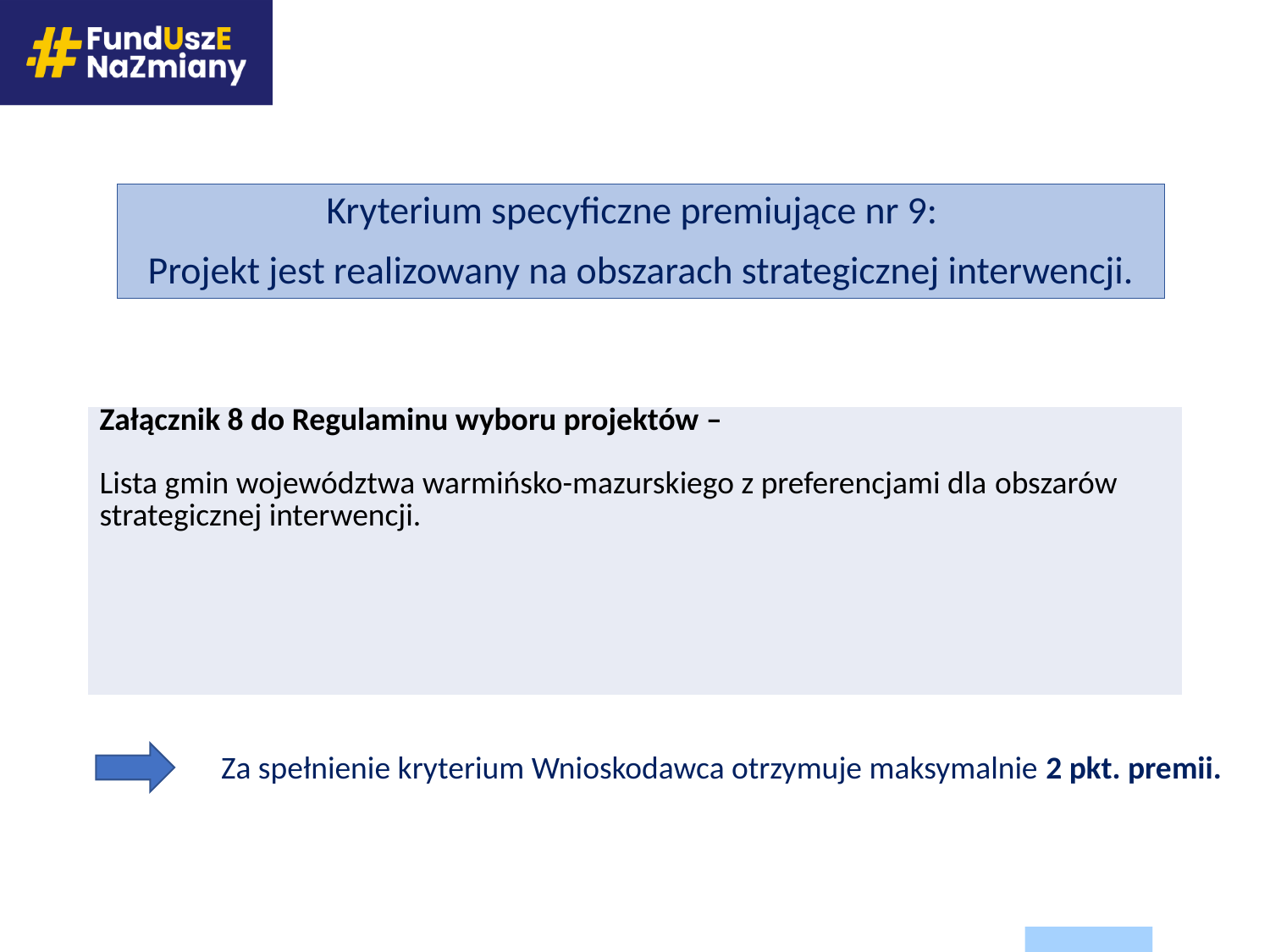

Kryterium specyficzne premiujące nr 9:
Projekt jest realizowany na obszarach strategicznej interwencji.
| Załącznik 8 do Regulaminu wyboru projektów – Lista gmin województwa warmińsko-mazurskiego z preferencjami dla obszarów strategicznej interwencji. |
| --- |
Za spełnienie kryterium Wnioskodawca otrzymuje maksymalnie 2 pkt. premii.